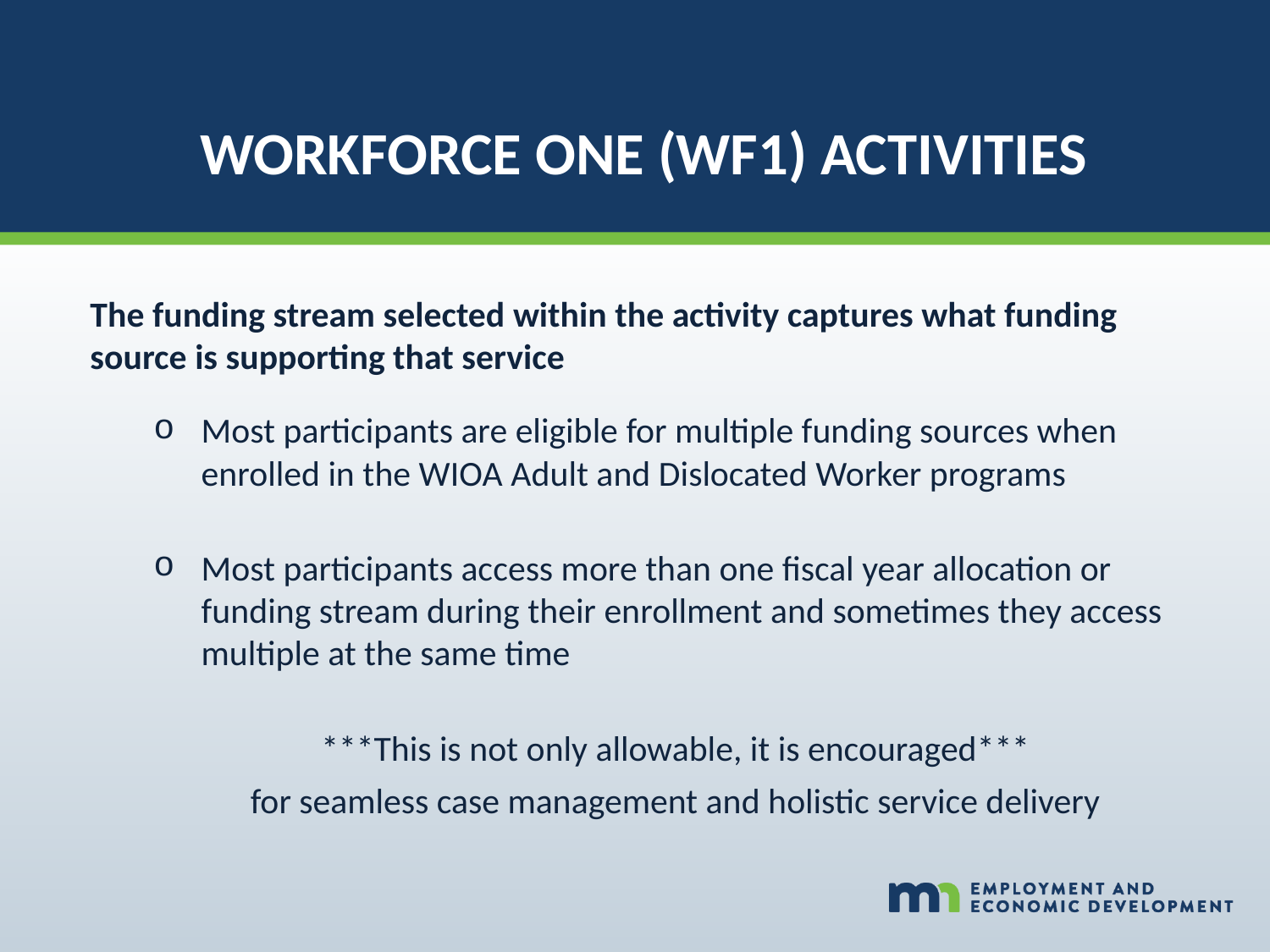

WORKFORCE ONE (WF1) ACTIVITIES
The funding stream selected within the activity captures what funding source is supporting that service
Most participants are eligible for multiple funding sources when enrolled in the WIOA Adult and Dislocated Worker programs
Most participants access more than one fiscal year allocation or funding stream during their enrollment and sometimes they access multiple at the same time
***This is not only allowable, it is encouraged***
for seamless case management and holistic service delivery